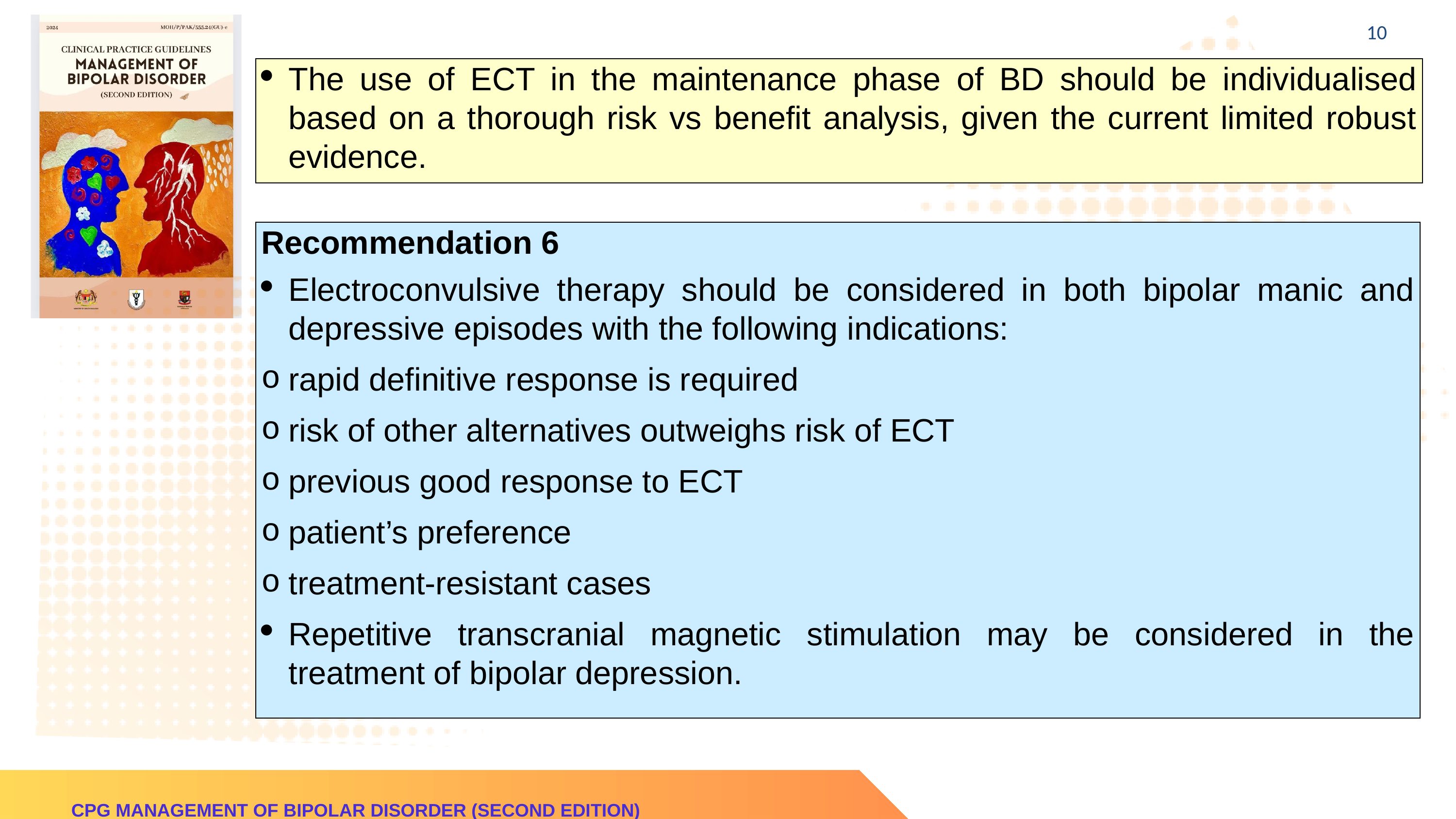

10
| The use of ECT in the maintenance phase of BD should be individualised based on a thorough risk vs benefit analysis, given the current limited robust evidence. |
| --- |
| Recommendation 6 Electroconvulsive therapy should be considered in both bipolar manic and depressive episodes with the following indications: rapid definitive response is required risk of other alternatives outweighs risk of ECT previous good response to ECT patient’s preference treatment-resistant cases Repetitive transcranial magnetic stimulation may be considered in the treatment of bipolar depression. |
| --- |

CPG MANAGEMENT OF BIPOLAR DISORDER (SECOND EDITION)